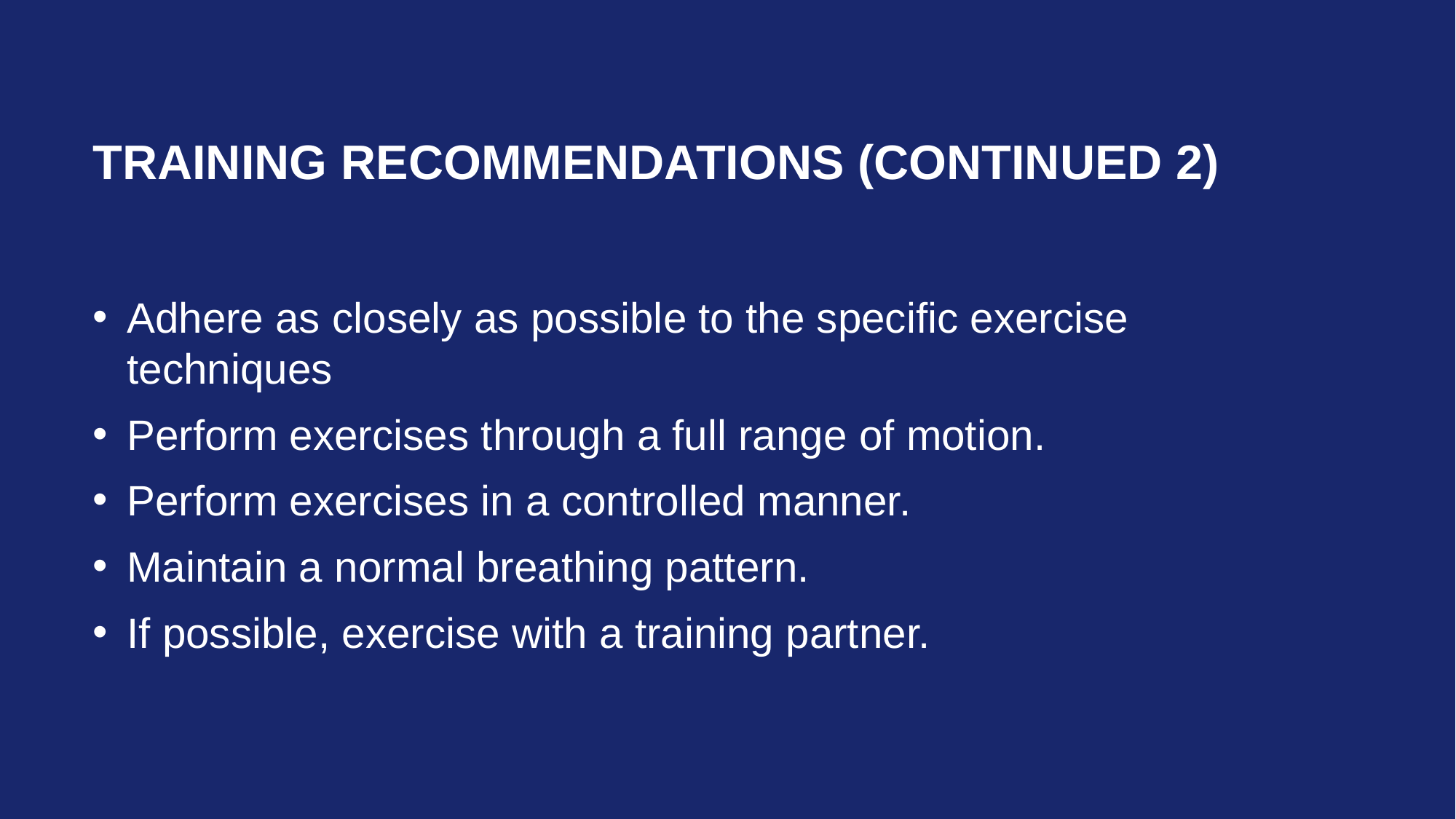

# Training Recommendations (continued 2)
Adhere as closely as possible to the specific exercise techniques
Perform exercises through a full range of motion.
Perform exercises in a controlled manner.
Maintain a normal breathing pattern.
If possible, exercise with a training partner.